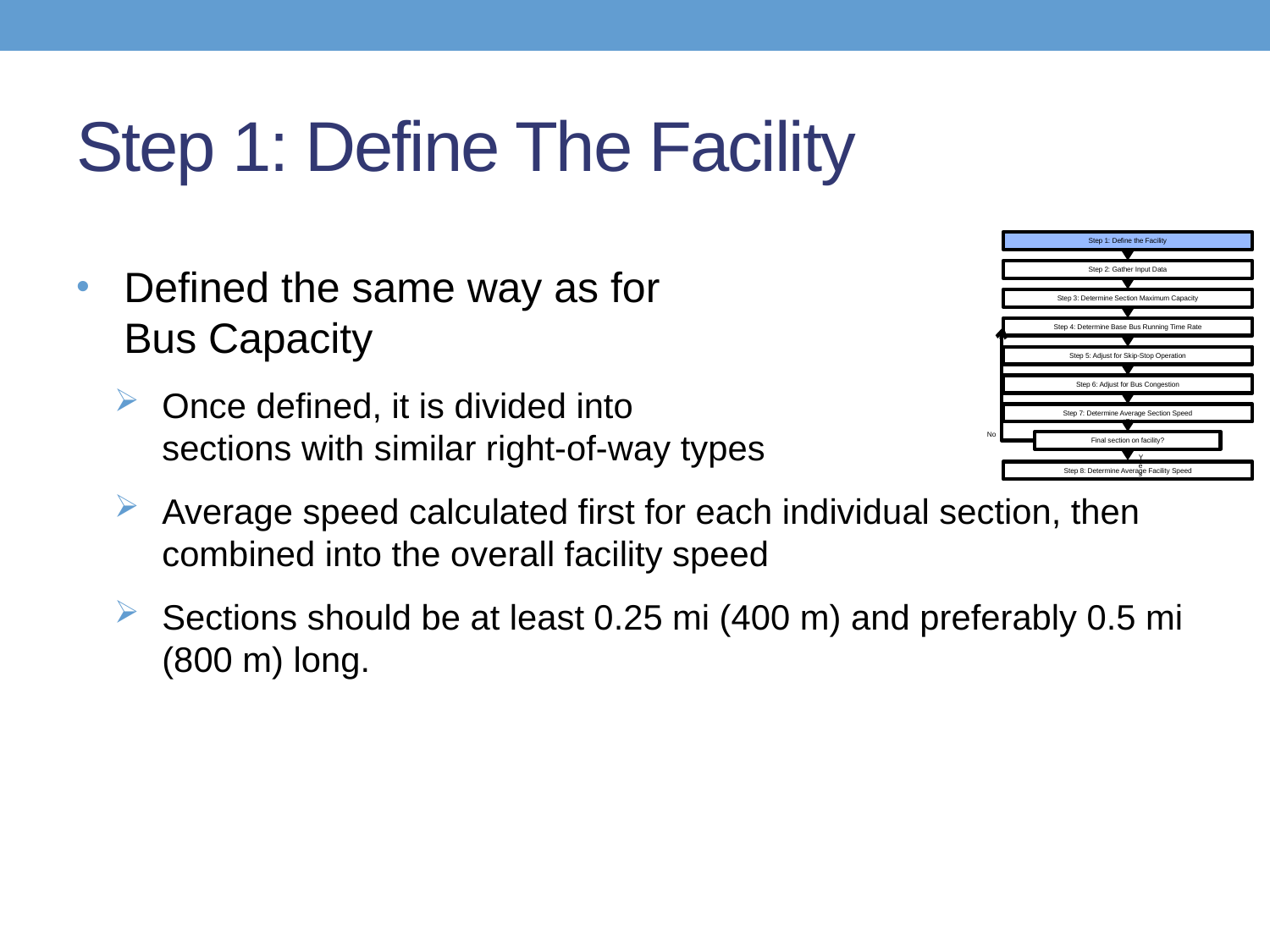

# Step 1: Define The Facility
Step 1: Define the Facility
Step 2: Gather Input Data
Step 3: Determine Section Maximum Capacity
Step 4: Determine Base Bus Running Time Rate
Step 5: Adjust for Skip-Stop Operation
Step 6: Adjust for Bus Congestion
Step 7: Determine Average Section Speed
No
Final section on facility?
Yes
Step 8: Determine Average Facility Speed
Defined the same way as for
Bus Capacity
Once defined, it is divided into
sections with similar right-of-way types
Average speed calculated first for each individual section, then combined into the overall facility speed
Sections should be at least 0.25 mi (400 m) and preferably 0.5 mi (800 m) long.